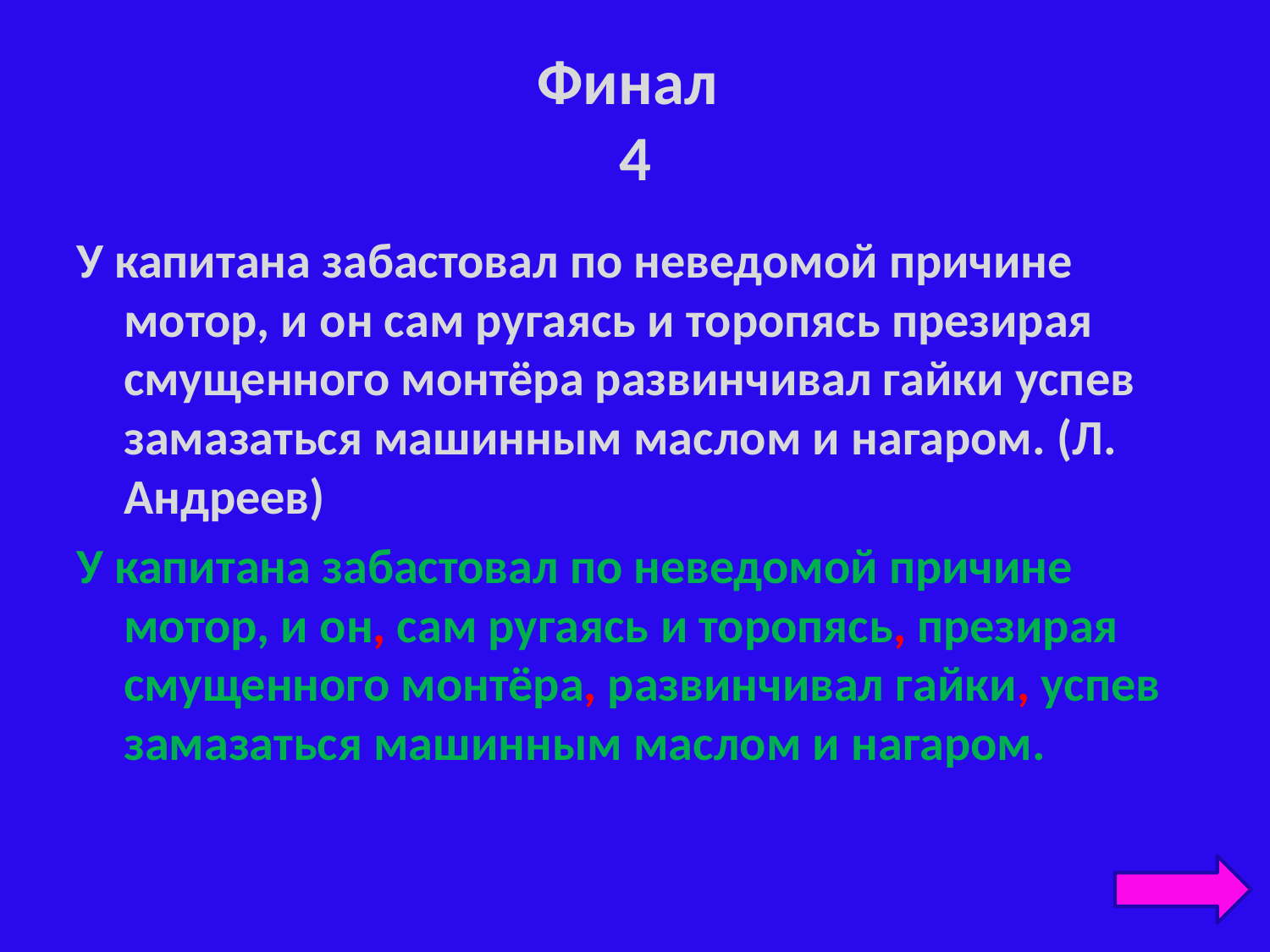

# Финал 4
У капитана забастовал по неведомой причине мотор, и он сам ругаясь и торопясь презирая смущенного монтёра развинчивал гайки успев замазаться машинным маслом и нагаром. (Л. Андреев)
У капитана забастовал по неведомой причине мотор, и он, сам ругаясь и торопясь, презирая смущенного монтёра, развинчивал гайки, успев замазаться машинным маслом и нагаром.